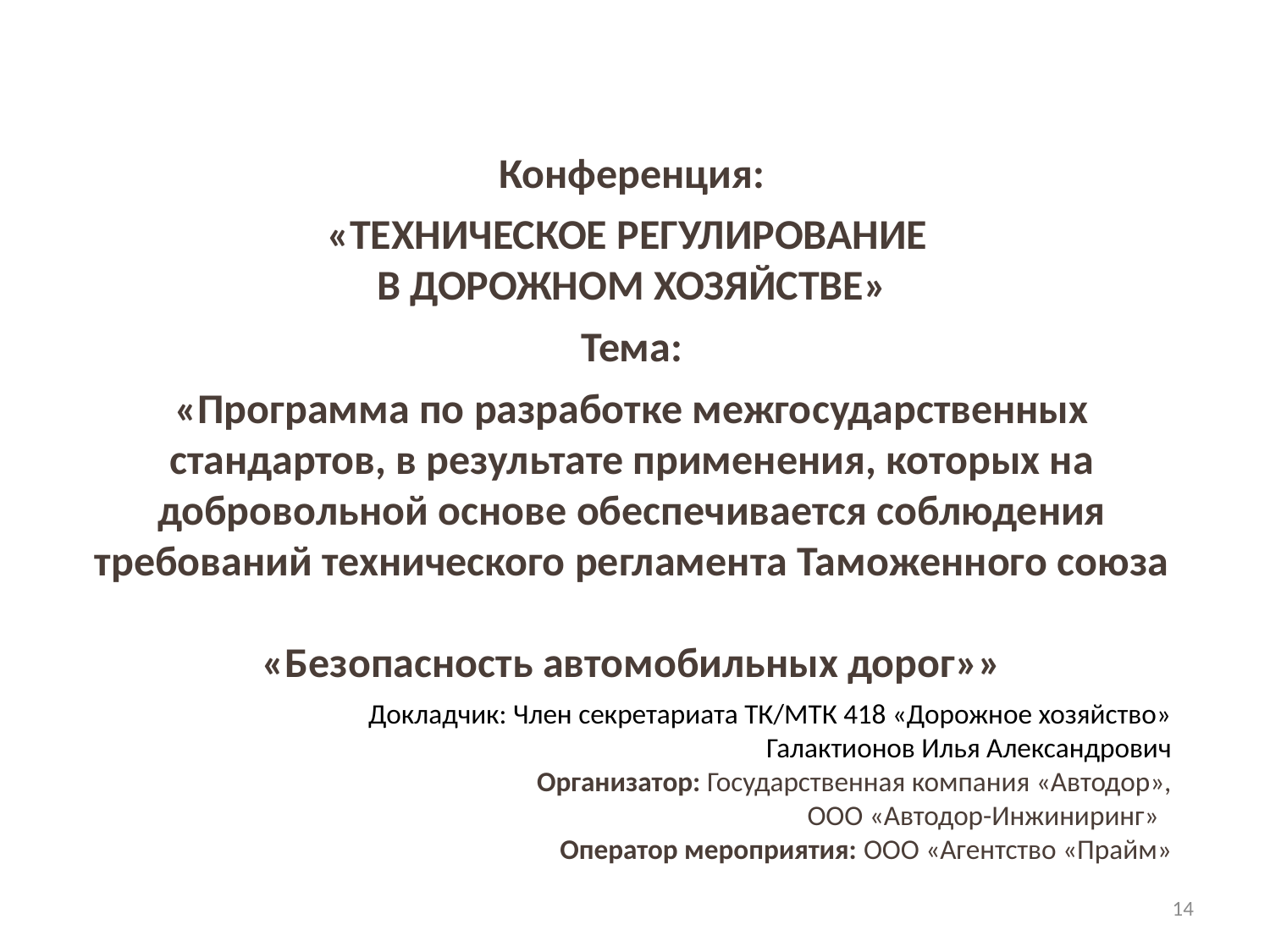

Конференция:
«ТЕХНИЧЕСКОЕ РЕГУЛИРОВАНИЕ
В ДОРОЖНОМ ХОЗЯЙСТВЕ»
Тема:
«Программа по разработке межгосударственных стандартов, в результате применения, которых на добровольной основе обеспечивается соблюдения требований технического регламента Таможенного союза
«Безопасность автомобильных дорог»»
Докладчик: Член секретариата ТК/МТК 418 «Дорожное хозяйство»
Галактионов Илья Александрович
Организатор: Государственная компания «Автодор»,
ООО «Автодор-Инжиниринг»
Оператор мероприятия: ООО «Агентство «Прайм»

14